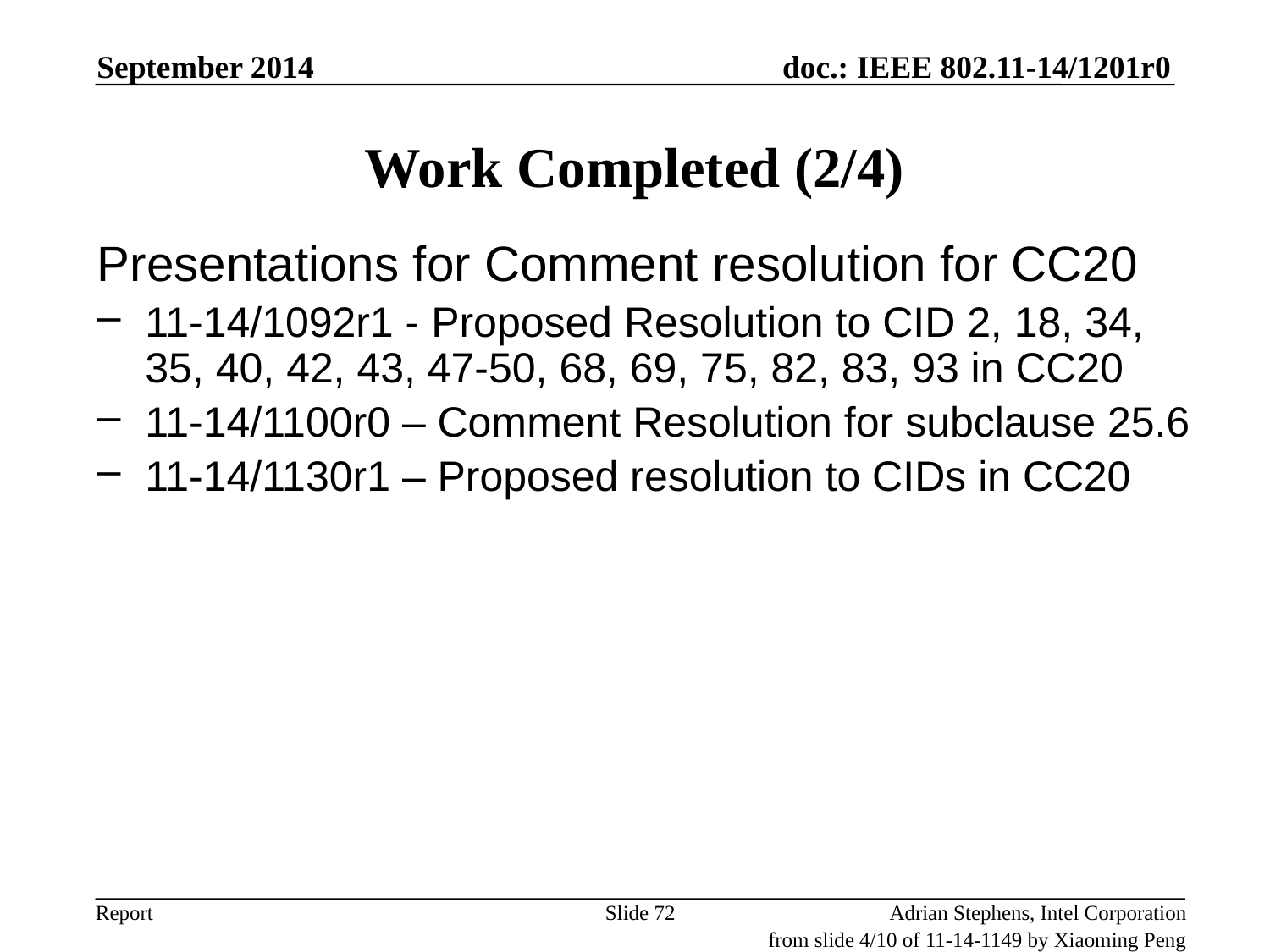

September 2014
# Work Completed (2/4)
Presentations for Comment resolution for CC20
11-14/1092r1 - Proposed Resolution to CID 2, 18, 34, 35, 40, 42, 43, 47-50, 68, 69, 75, 82, 83, 93 in CC20
11-14/1100r0 – Comment Resolution for subclause 25.6
11-14/1130r1 – Proposed resolution to CIDs in CC20

Slide 72
Adrian Stephens, Intel Corporation
from slide 4/10 of 11-14-1149 by Xiaoming Peng